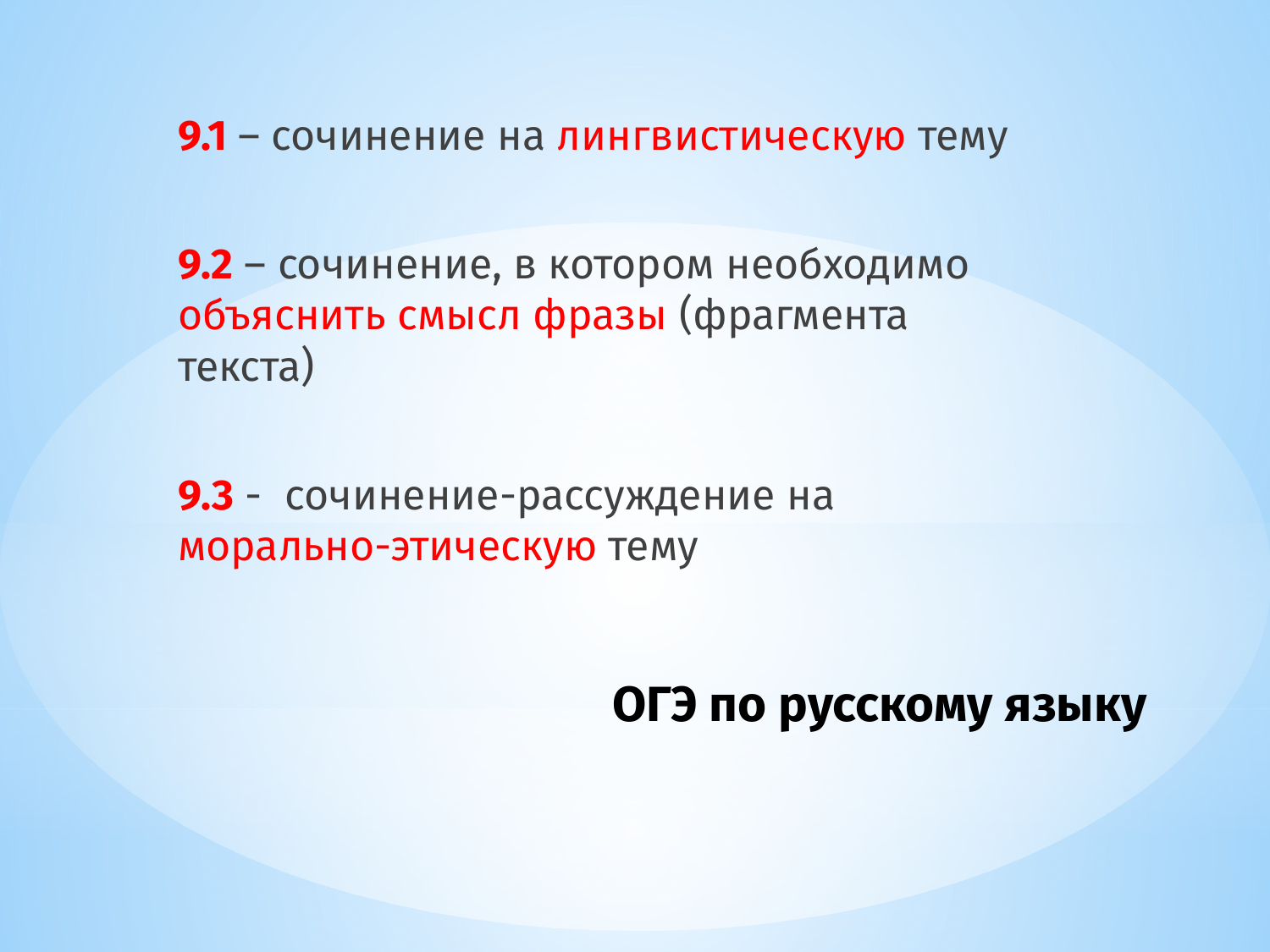

9.1 – сочинение на лингвистическую тему

9.2 – сочинение, в котором необходимо объяснить смысл фразы (фрагмента текста)

9.3 -  сочинение-рассуждение на морально-этическую тему
# ОГЭ по русскому языку